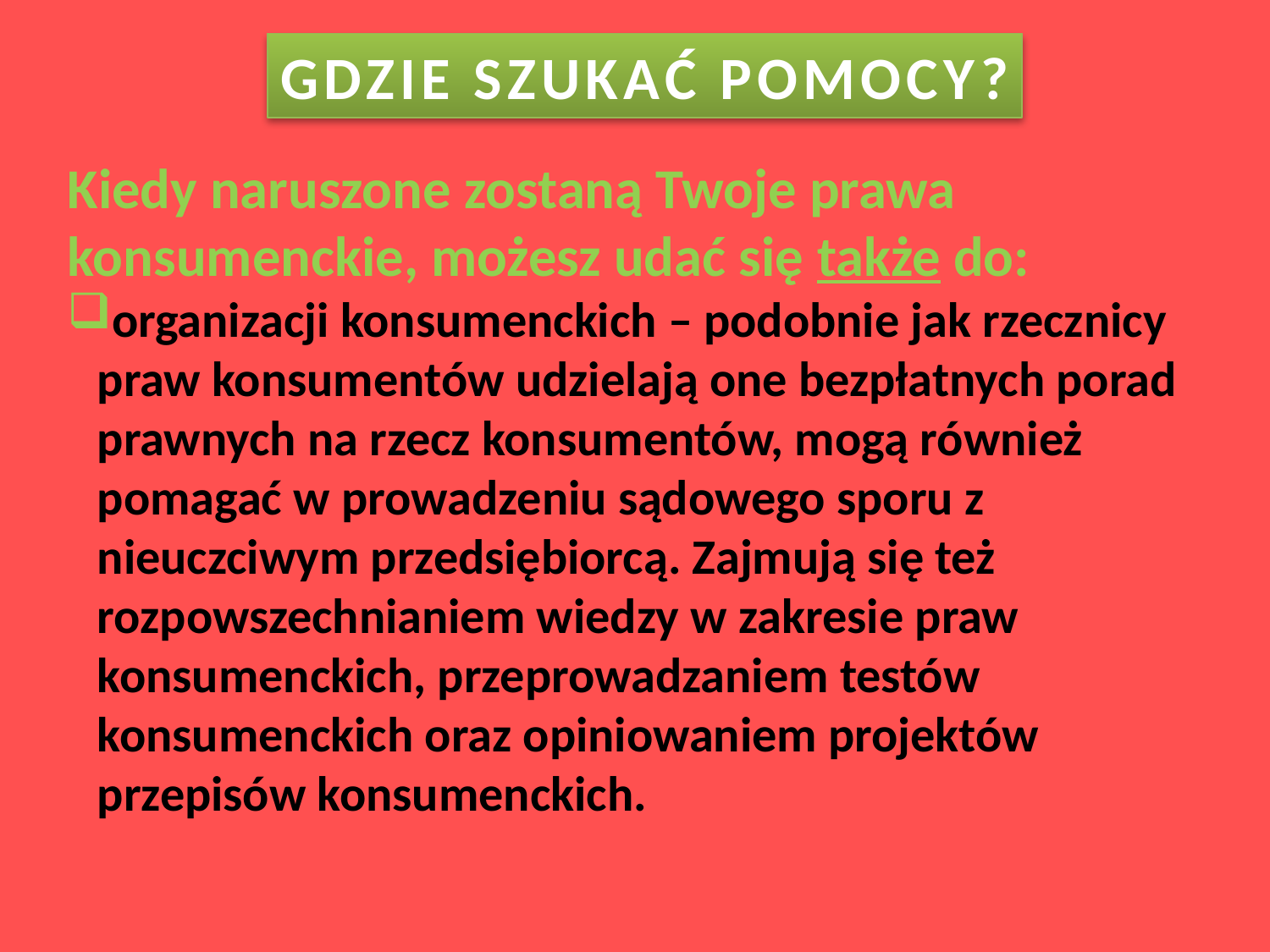

GDZIE SZUKAĆ POMOCY?
Kiedy naruszone zostaną Twoje prawa konsumenckie, możesz udać się także do:
organizacji konsumenckich – podobnie jak rzecznicy praw konsumentów udzielają one bezpłatnych porad prawnych na rzecz konsumentów, mogą również pomagać w prowadzeniu sądowego sporu z nieuczciwym przedsiębiorcą. Zajmują się też rozpowszechnianiem wiedzy w zakresie praw konsumenckich, przeprowadzaniem testów konsumenckich oraz opiniowaniem projektów przepisów konsumenckich.